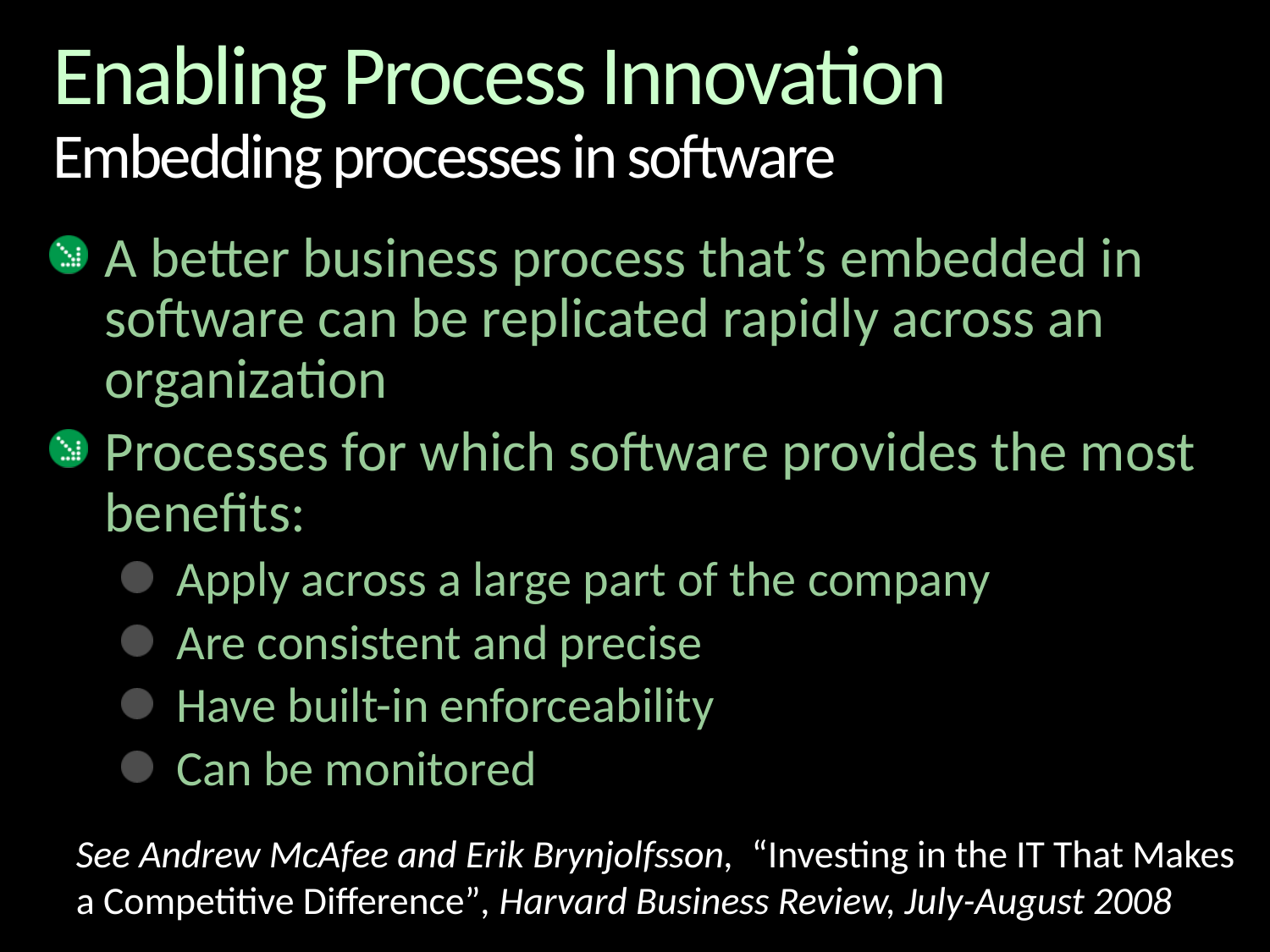

# Enabling Process Innovation Embedding processes in software
A better business process that’s embedded in software can be replicated rapidly across an organization
Processes for which software provides the most benefits:
Apply across a large part of the company
Are consistent and precise
Have built-in enforceability
Can be monitored

See Andrew McAfee and Erik Brynjolfsson,  “Investing in the IT That Makes a Competitive Difference”, Harvard Business Review, July-August 2008